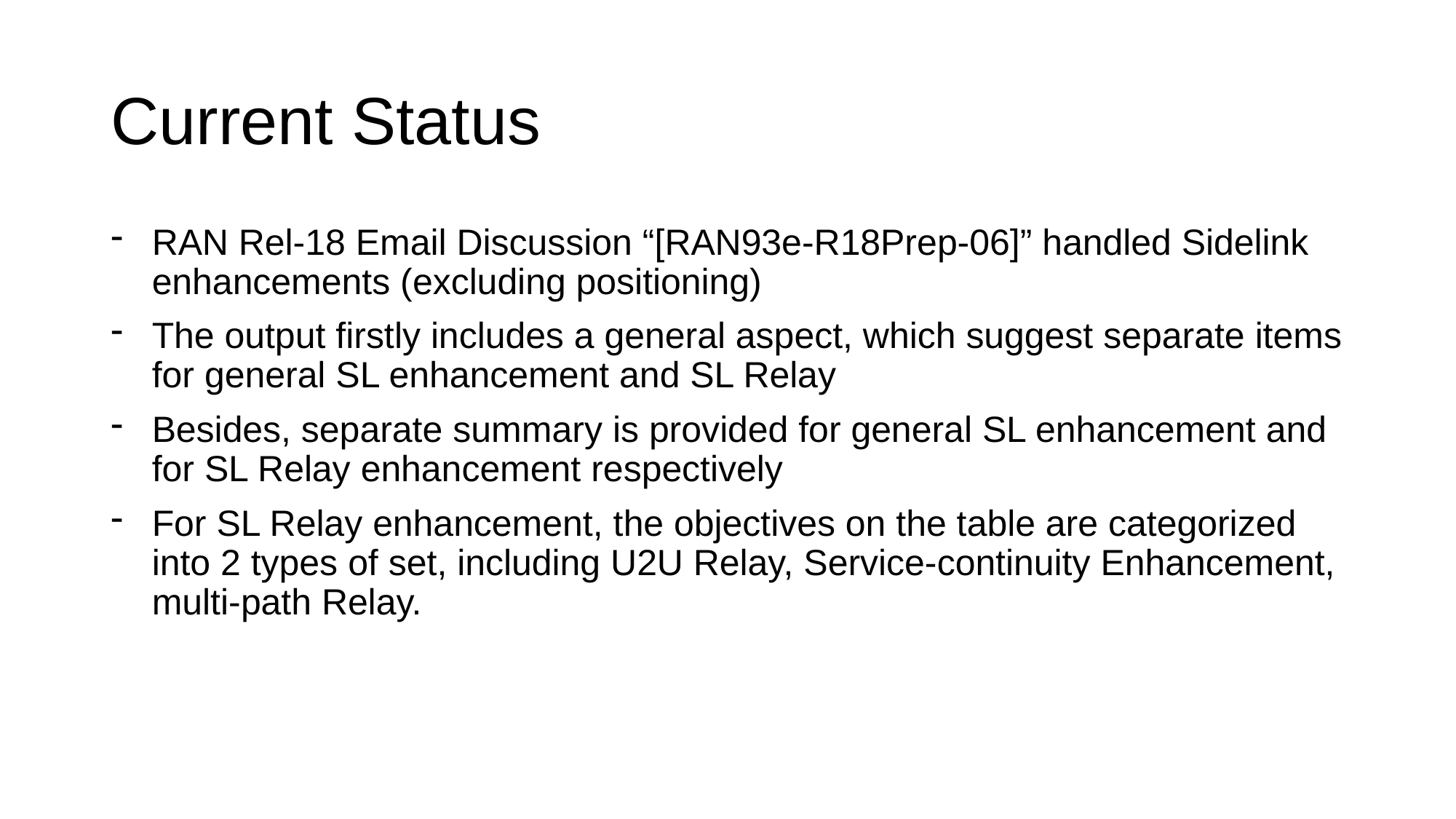

# Current Status
RAN Rel-18 Email Discussion “[RAN93e-R18Prep-06]” handled Sidelink enhancements (excluding positioning)
The output firstly includes a general aspect, which suggest separate items for general SL enhancement and SL Relay
Besides, separate summary is provided for general SL enhancement and for SL Relay enhancement respectively
For SL Relay enhancement, the objectives on the table are categorized into 2 types of set, including U2U Relay, Service-continuity Enhancement, multi-path Relay.